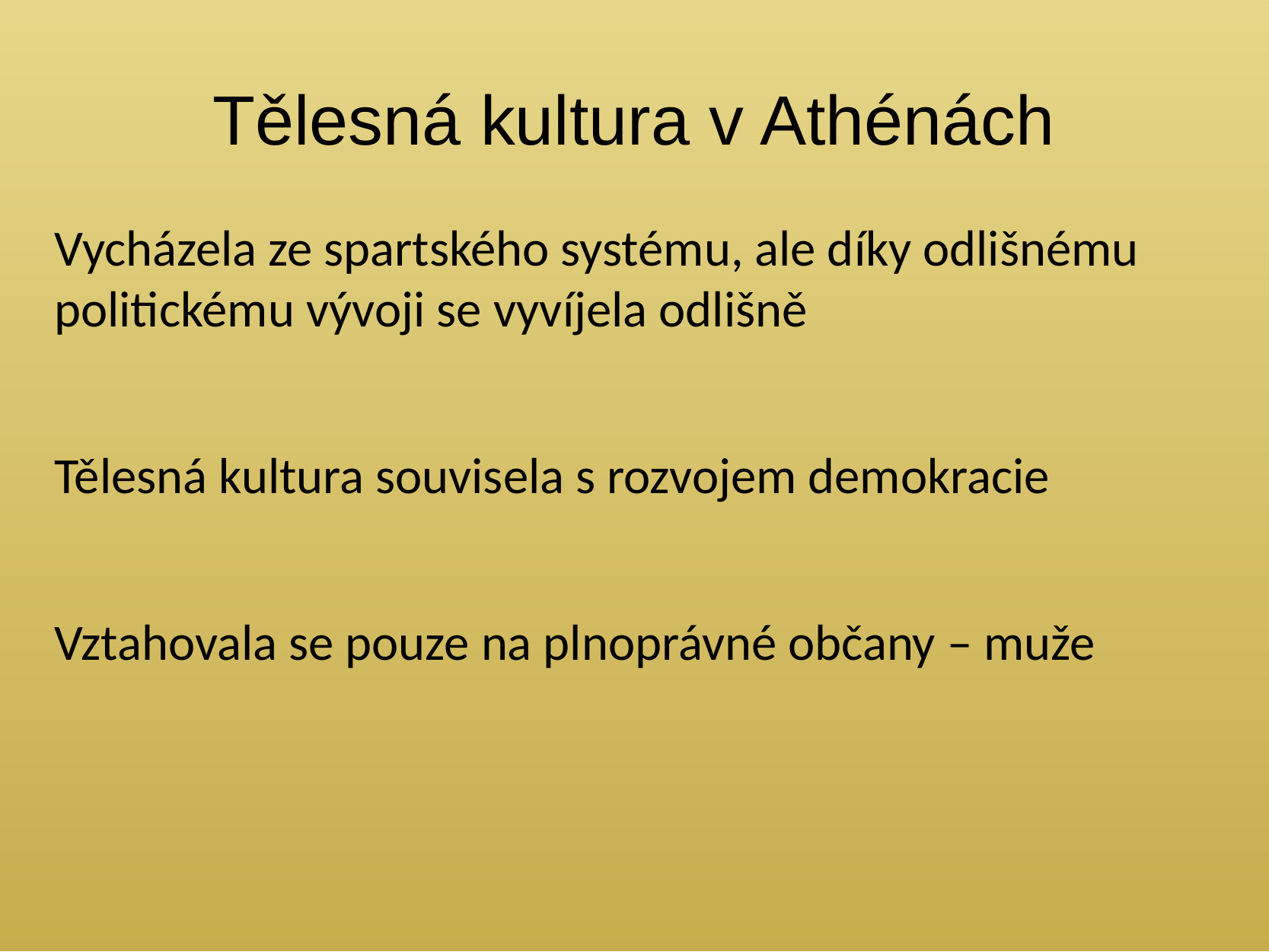

Tělesná kultura v Athénách
Vycházela ze spartského systému, ale díky odlišnému politickému vývoji se vyvíjela odlišně

Tělesná kultura souvisela s rozvojem demokracie

Vztahovala se pouze na plnoprávné občany – muže